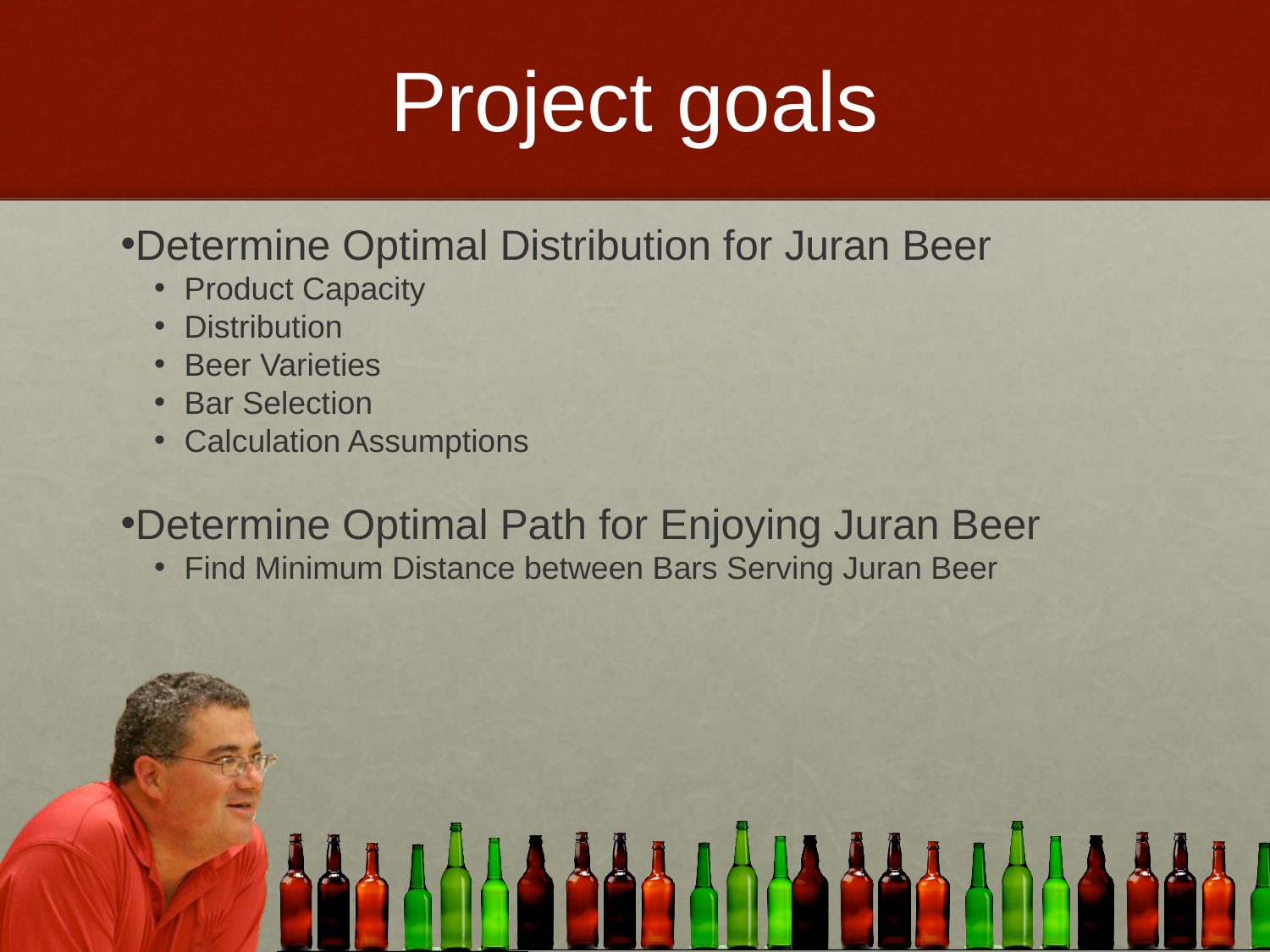

# Project goals
Determine Optimal Distribution for Juran Beer
Product Capacity
Distribution
Beer Varieties
Bar Selection
Calculation Assumptions

Determine Optimal Path for Enjoying Juran Beer
Find Minimum Distance between Bars Serving Juran Beer